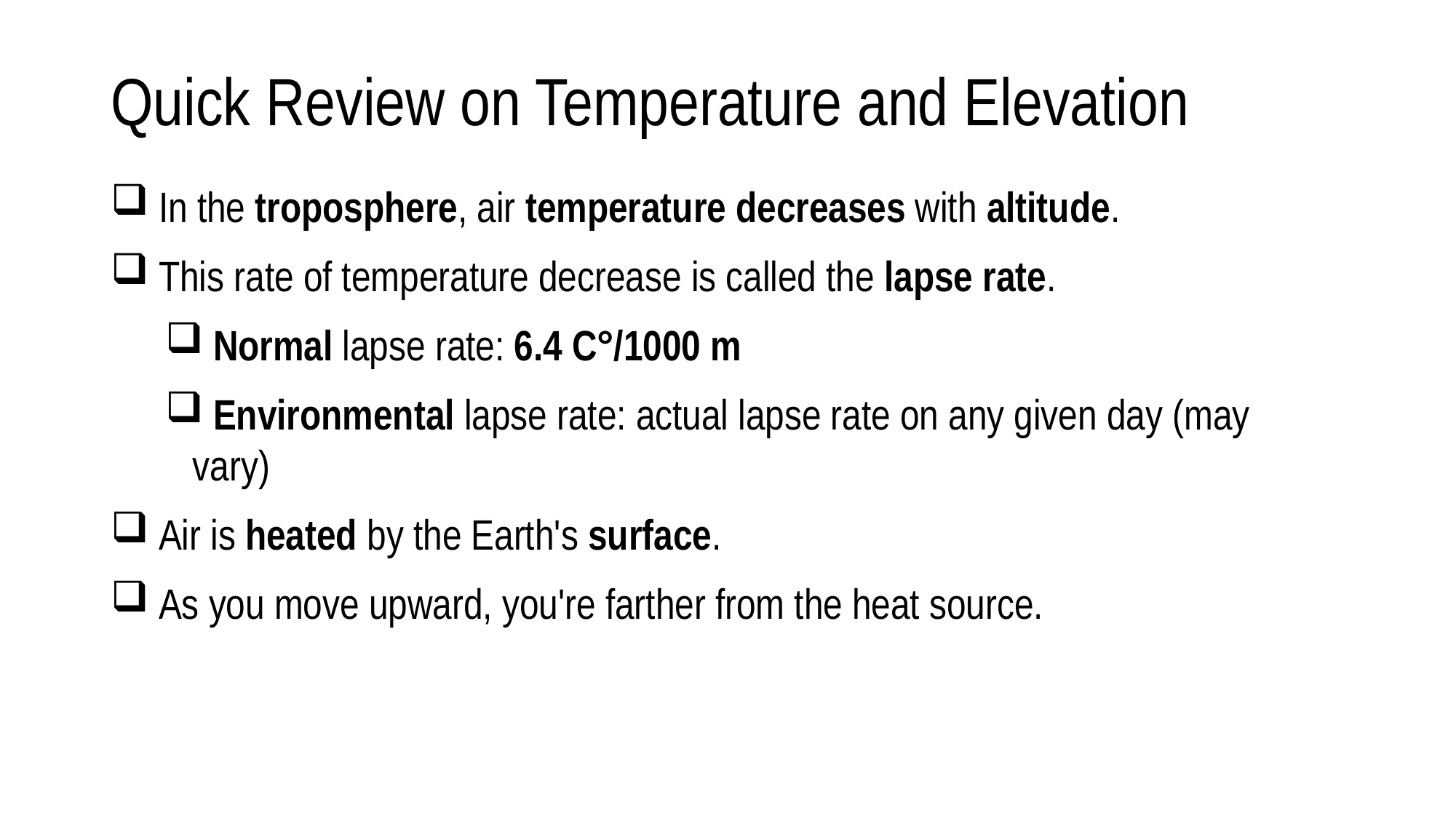

# Quick Review on Temperature and Elevation
 In the troposphere, air temperature decreases with altitude.
 This rate of temperature decrease is called the lapse rate.
 Normal lapse rate: 6.4 C°/1000 m
 Environmental lapse rate: actual lapse rate on any given day (may vary)
 Air is heated by the Earth's surface.
 As you move upward, you're farther from the heat source.